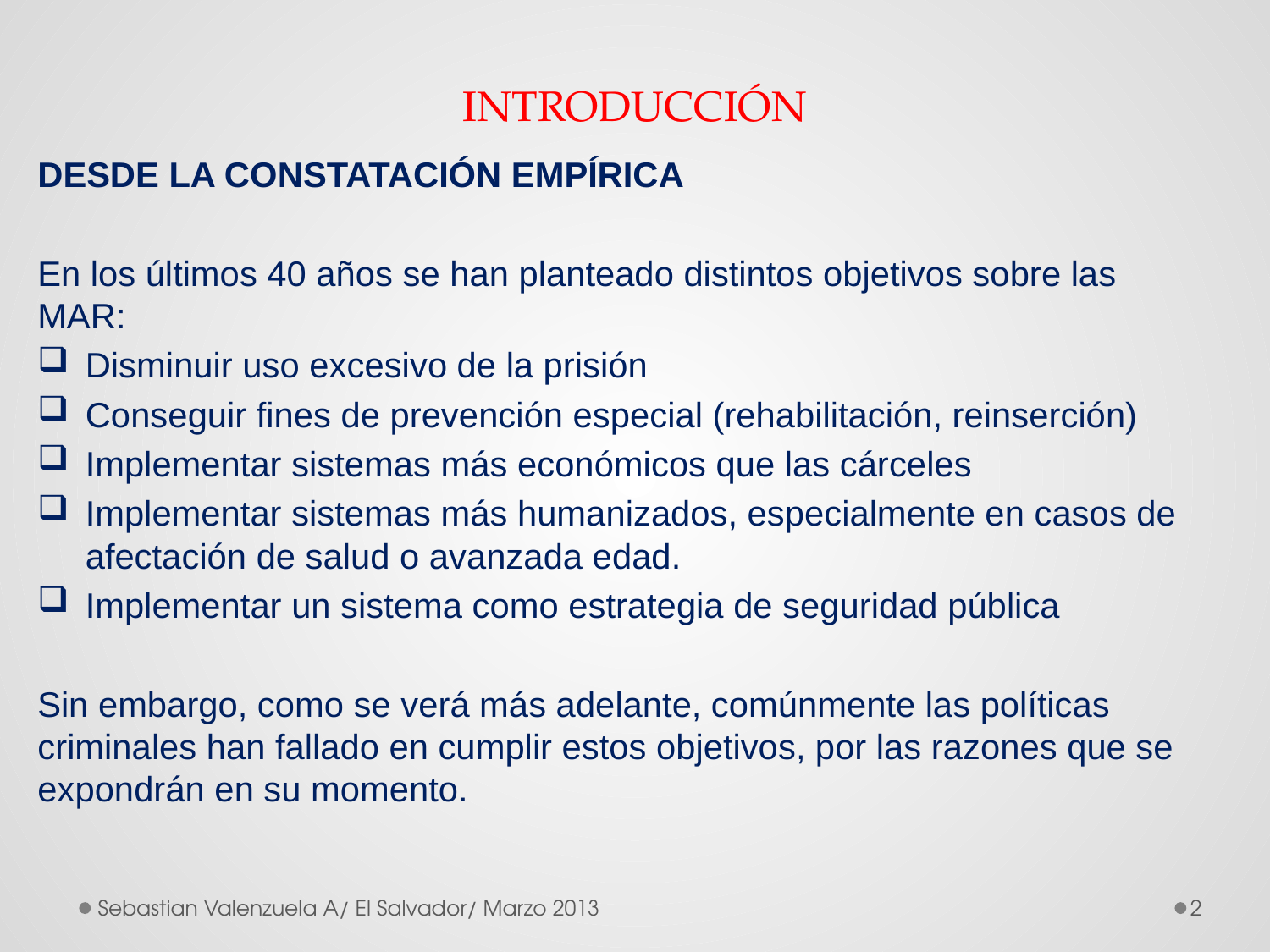

# INTRODUCCIÓN
DESDE LA CONSTATACIÓN EMPÍRICA

En los últimos 40 años se han planteado distintos objetivos sobre las MAR:
Disminuir uso excesivo de la prisión
Conseguir fines de prevención especial (rehabilitación, reinserción)
Implementar sistemas más económicos que las cárceles
Implementar sistemas más humanizados, especialmente en casos de afectación de salud o avanzada edad.
Implementar un sistema como estrategia de seguridad pública

Sin embargo, como se verá más adelante, comúnmente las políticas criminales han fallado en cumplir estos objetivos, por las razones que se expondrán en su momento.

Sebastian Valenzuela A/ El Salvador/ Marzo 2013
2